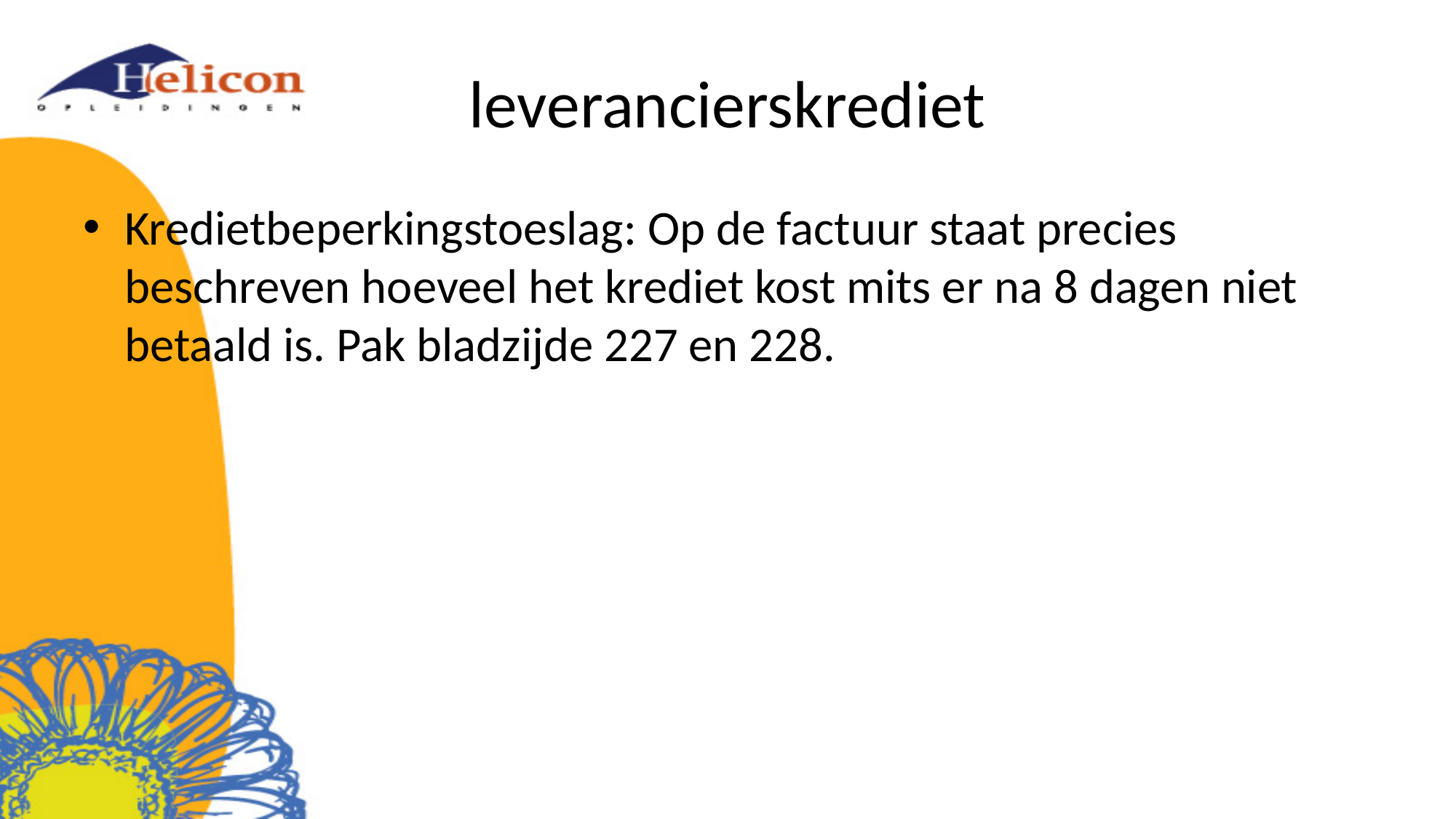

# leverancierskrediet
Kredietbeperkingstoeslag: Op de factuur staat precies beschreven hoeveel het krediet kost mits er na 8 dagen niet betaald is. Pak bladzijde 227 en 228.